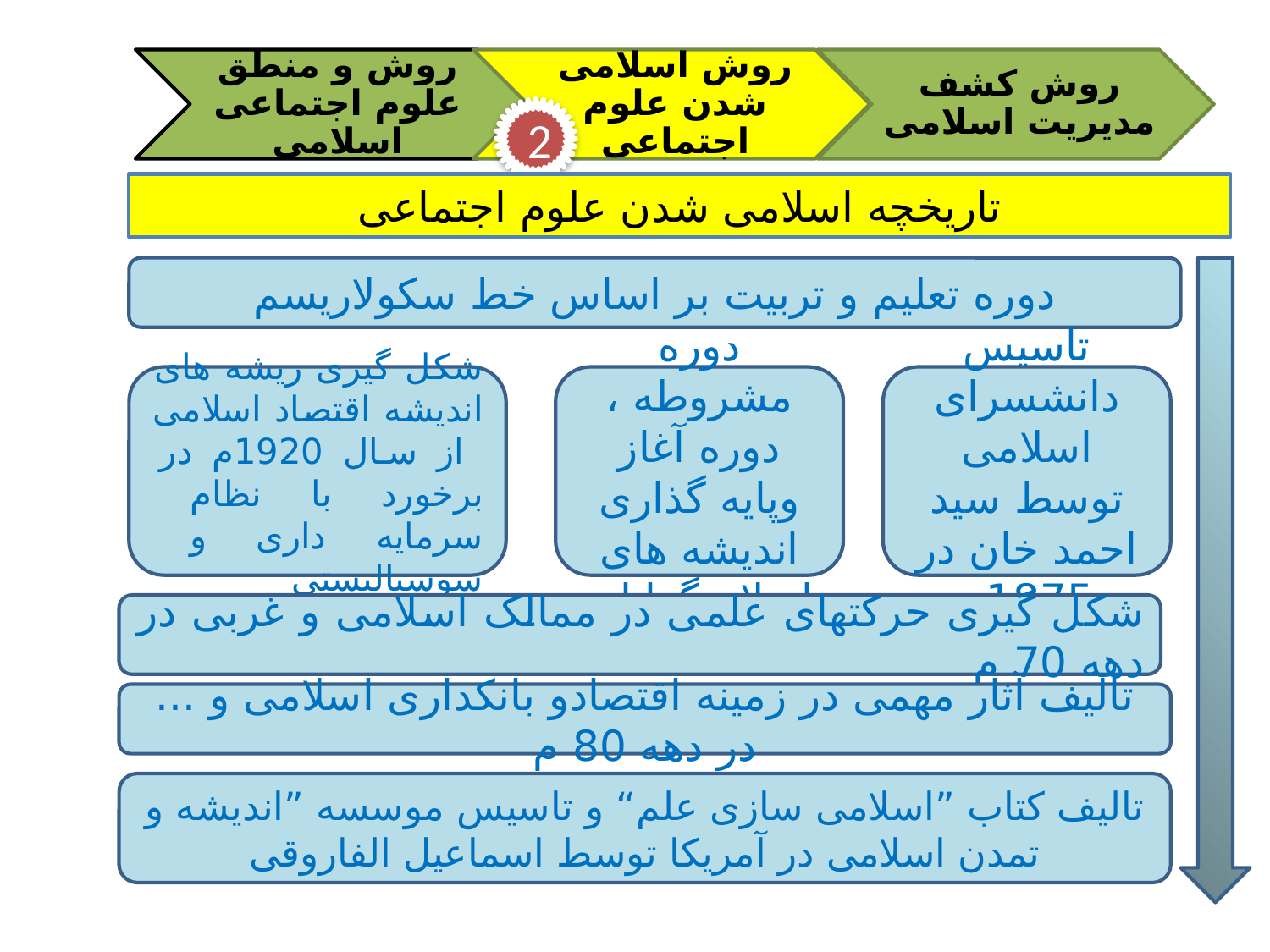

روش و منطق علوم اجتماعی اسلامی
روش اسلامی شدن علوم اجتماعی
روش کشف مدیریت اسلامی
2
تاریخچه اسلامی شدن علوم اجتماعی
دوره تعلیم و تربیت بر اساس خط سکولاریسم

شکل گیری ریشه های اندیشه اقتصاد اسلامی  از سال 1920م در برخورد با نظام سرمایه داری و سوسیالیستی
دوره مشروطه ، دوره آغاز وپایه گذاری اندیشه های اصلاح گرایانه
تاسیس دانشسرای اسلامی توسط سید احمد خان در 1875م
شکل گیری حرکتهای علمی در ممالک اسلامی و غربی در دهه 70 م
تالیف آثار مهمی در زمینه اقتصادو بانکداری اسلامی و ... در دهه 80 م
تالیف کتاب ”اسلامی سازی علم“ و تاسیس موسسه ”اندیشه و تمدن اسلامی در آمریکا توسط اسماعیل الفاروقی